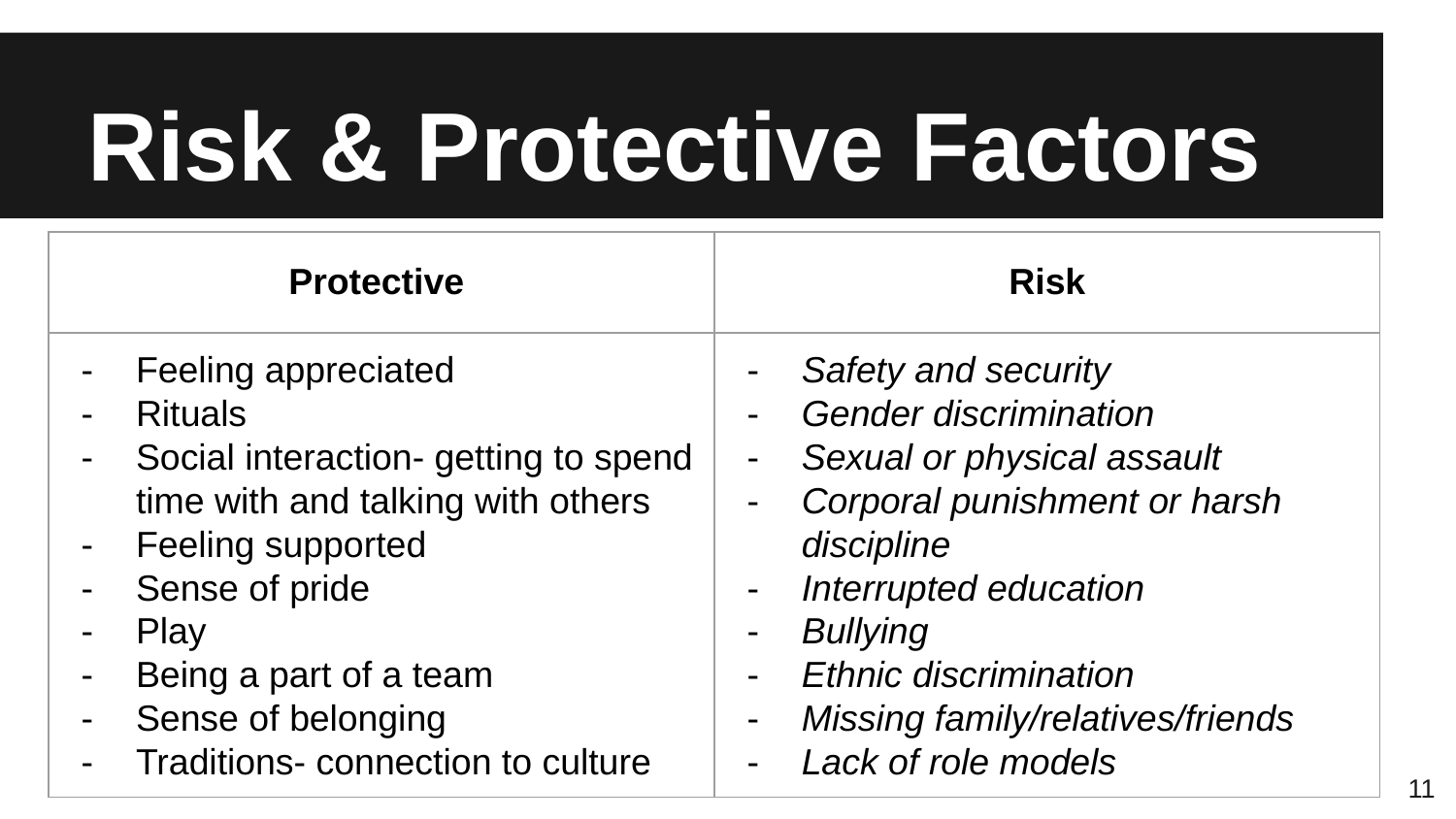

# Risk & Protective Factors
| Protective | Risk |
| --- | --- |
| Feeling appreciated Rituals Social interaction- getting to spend time with and talking with others Feeling supported Sense of pride Play Being a part of a team Sense of belonging Traditions- connection to culture | Safety and security Gender discrimination Sexual or physical assault Corporal punishment or harsh discipline Interrupted education Bullying Ethnic discrimination Missing family/relatives/friends Lack of role models |
11